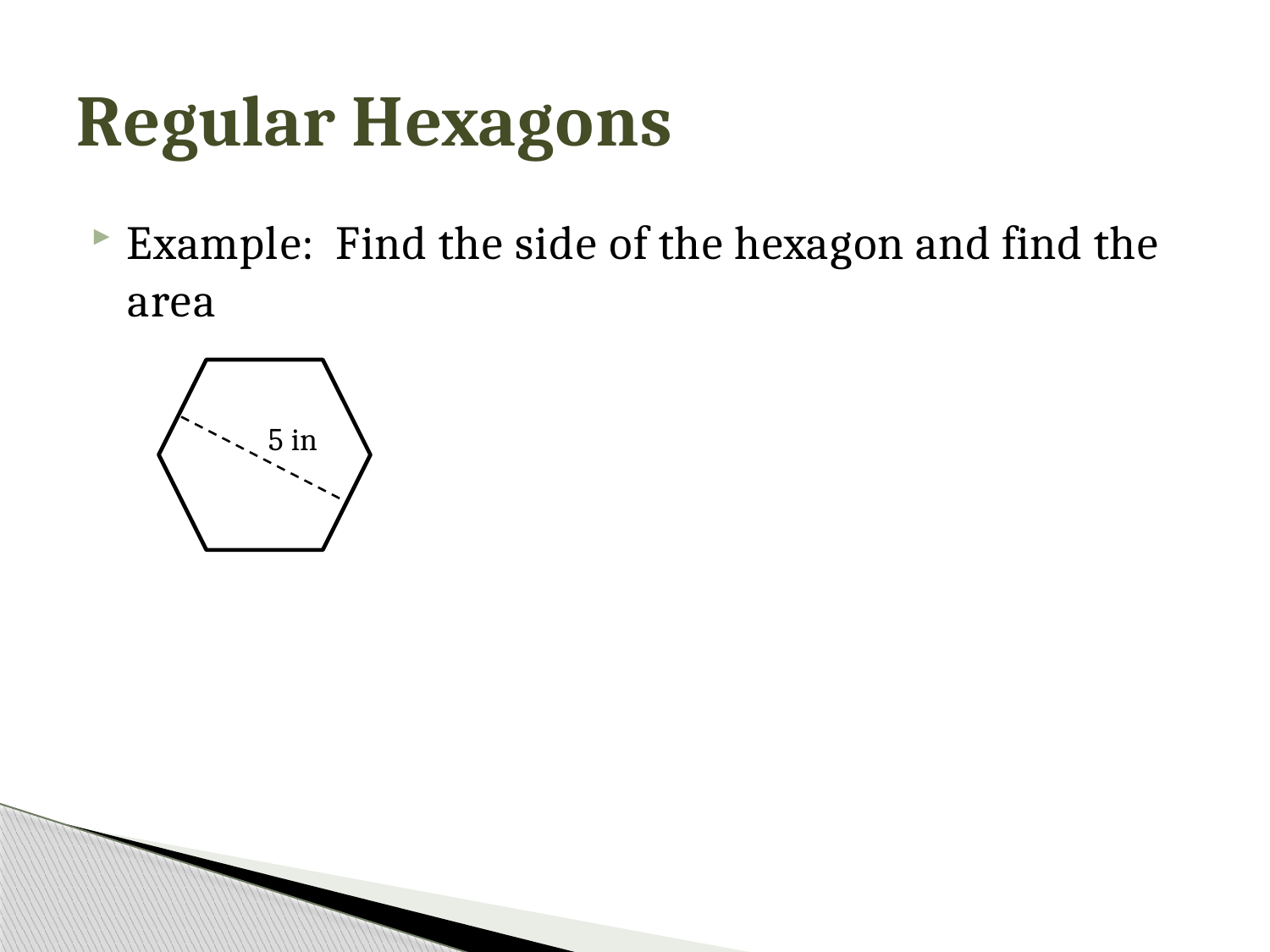

# Regular Hexagons
Example:  Find the side of the hexagon and find the area

5 in